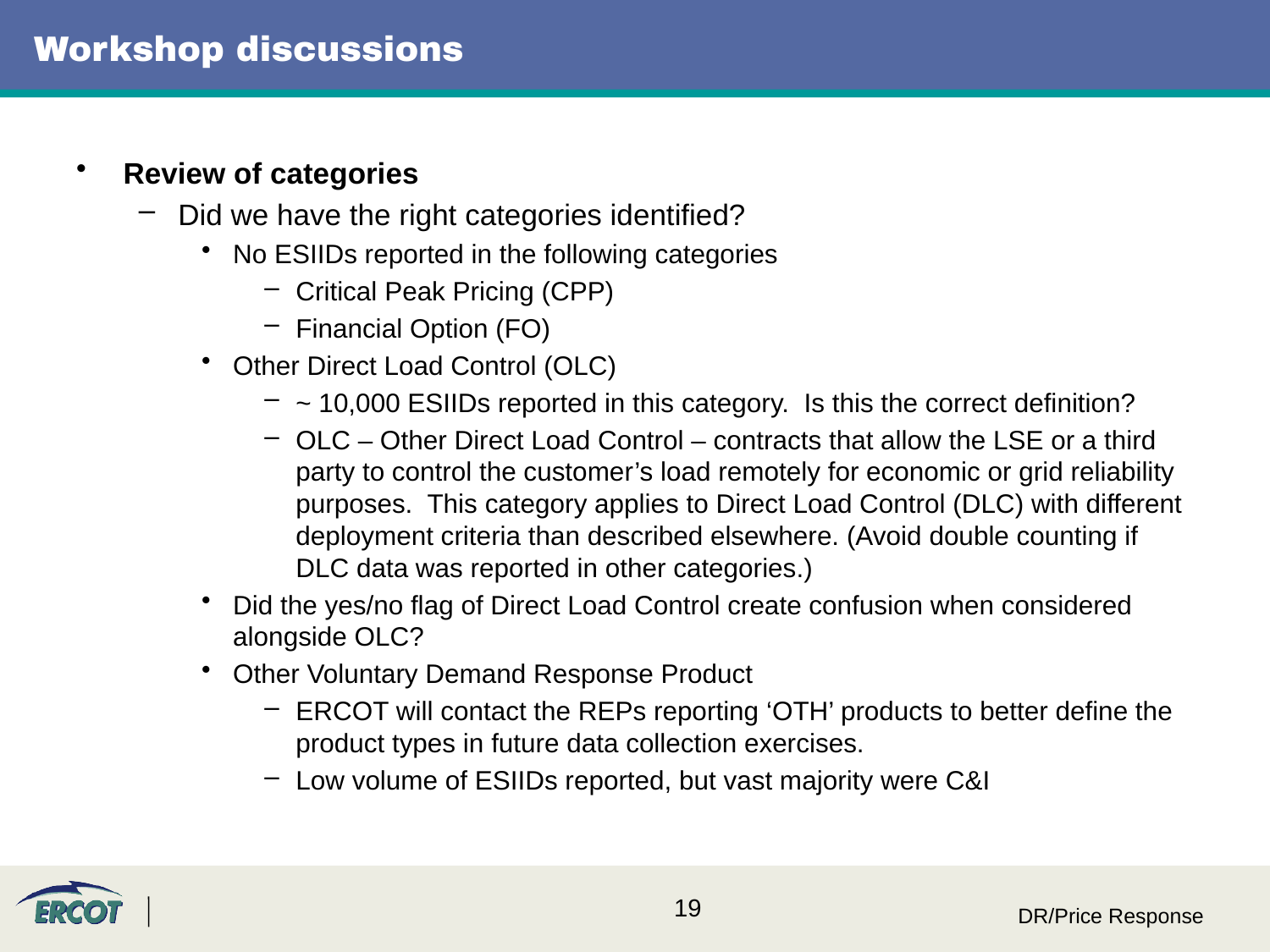

# Workshop discussions
Review of categories
Did we have the right categories identified?
No ESIIDs reported in the following categories
Critical Peak Pricing (CPP)
Financial Option (FO)
Other Direct Load Control (OLC)
~ 10,000 ESIIDs reported in this category.  Is this the correct definition?
OLC – Other Direct Load Control – contracts that allow the LSE or a third party to control the customer’s load remotely for economic or grid reliability purposes.  This category applies to Direct Load Control (DLC) with different deployment criteria than described elsewhere. (Avoid double counting if DLC data was reported in other categories.)
Did the yes/no flag of Direct Load Control create confusion when considered alongside OLC?
Other Voluntary Demand Response Product
ERCOT will contact the REPs reporting ‘OTH’ products to better define the product types in future data collection exercises.
Low volume of ESIIDs reported, but vast majority were C&I

DR/Price Response